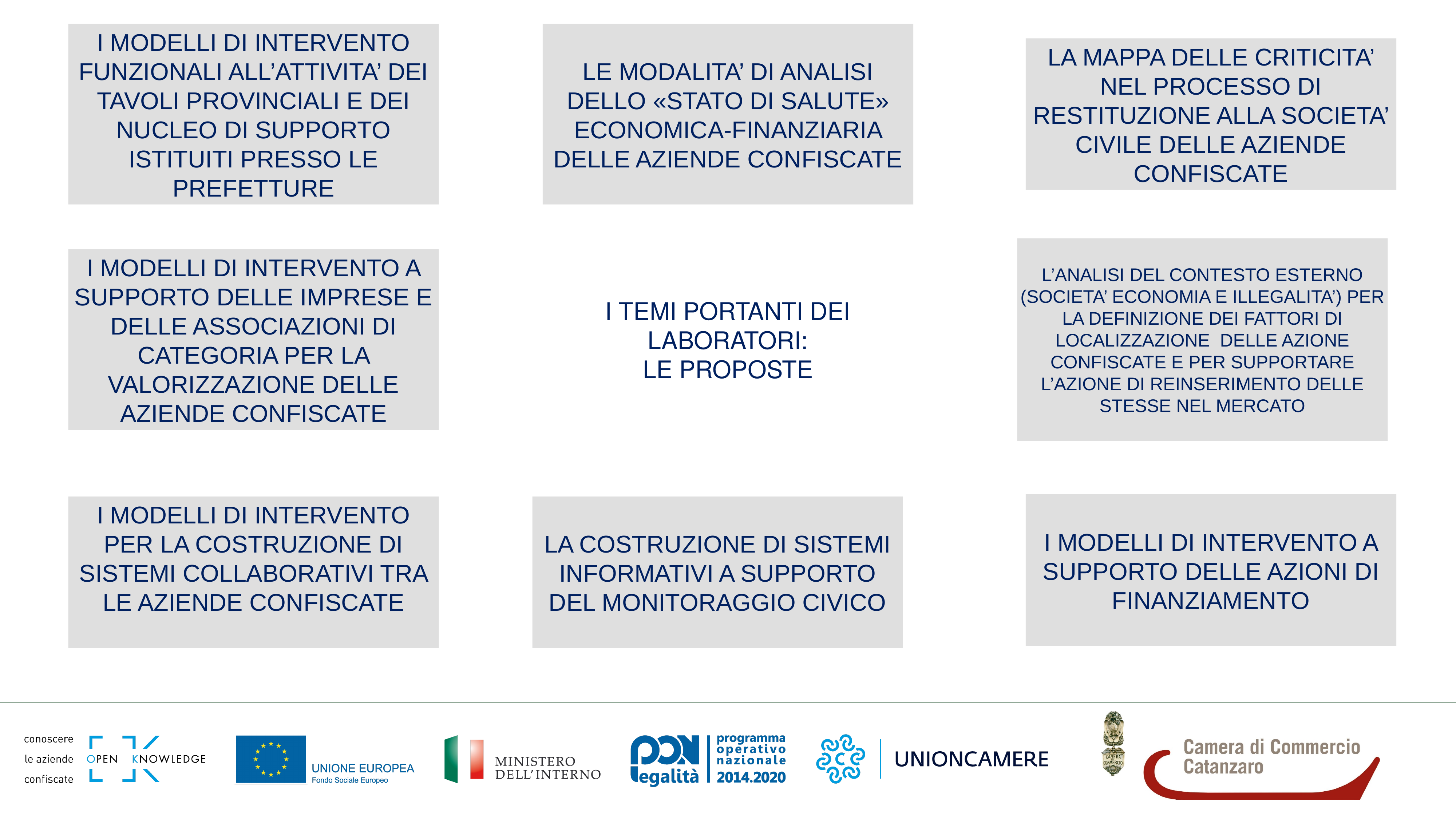

I MODELLI DI INTERVENTO FUNZIONALI ALL’ATTIVITA’ DEI TAVOLI PROVINCIALI E DEI NUCLEO DI SUPPORTO ISTITUITI PRESSO LE PREFETTURE

LE MODALITA’ DI ANALISI DELLO «STATO DI SALUTE» ECONOMICA-FINANZIARIA DELLE AZIENDE CONFISCATE

LA MAPPA DELLE CRITICITA’ NEL PROCESSO DI RESTITUZIONE ALLA SOCIETA’ CIVILE DELLE AZIENDE CONFISCATE

L’ANALISI DEL CONTESTO ESTERNO (SOCIETA’ ECONOMIA E ILLEGALITA’) PER LA DEFINIZIONE DEI FATTORI DI LOCALIZZAZIONE  DELLE AZIONE CONFISCATE E PER SUPPORTARE L’AZIONE DI REINSERIMENTO DELLE STESSE NEL MERCATO

I MODELLI DI INTERVENTO A SUPPORTO DELLE IMPRESE E DELLE ASSOCIAZIONI DI CATEGORIA PER LA VALORIZZAZIONE DELLE AZIENDE CONFISCATE
I TEMI PORTANTI DEI LABORATORI:
LE PROPOSTE

I MODELLI DI INTERVENTO A SUPPORTO DELLE AZIONI DI FINANZIAMENTO

I MODELLI DI INTERVENTO PER LA COSTRUZIONE DI SISTEMI COLLABORATIVI TRA LE AZIENDE CONFISCATE

LA COSTRUZIONE DI SISTEMI INFORMATIVI A SUPPORTO DEL MONITORAGGIO CIVICO